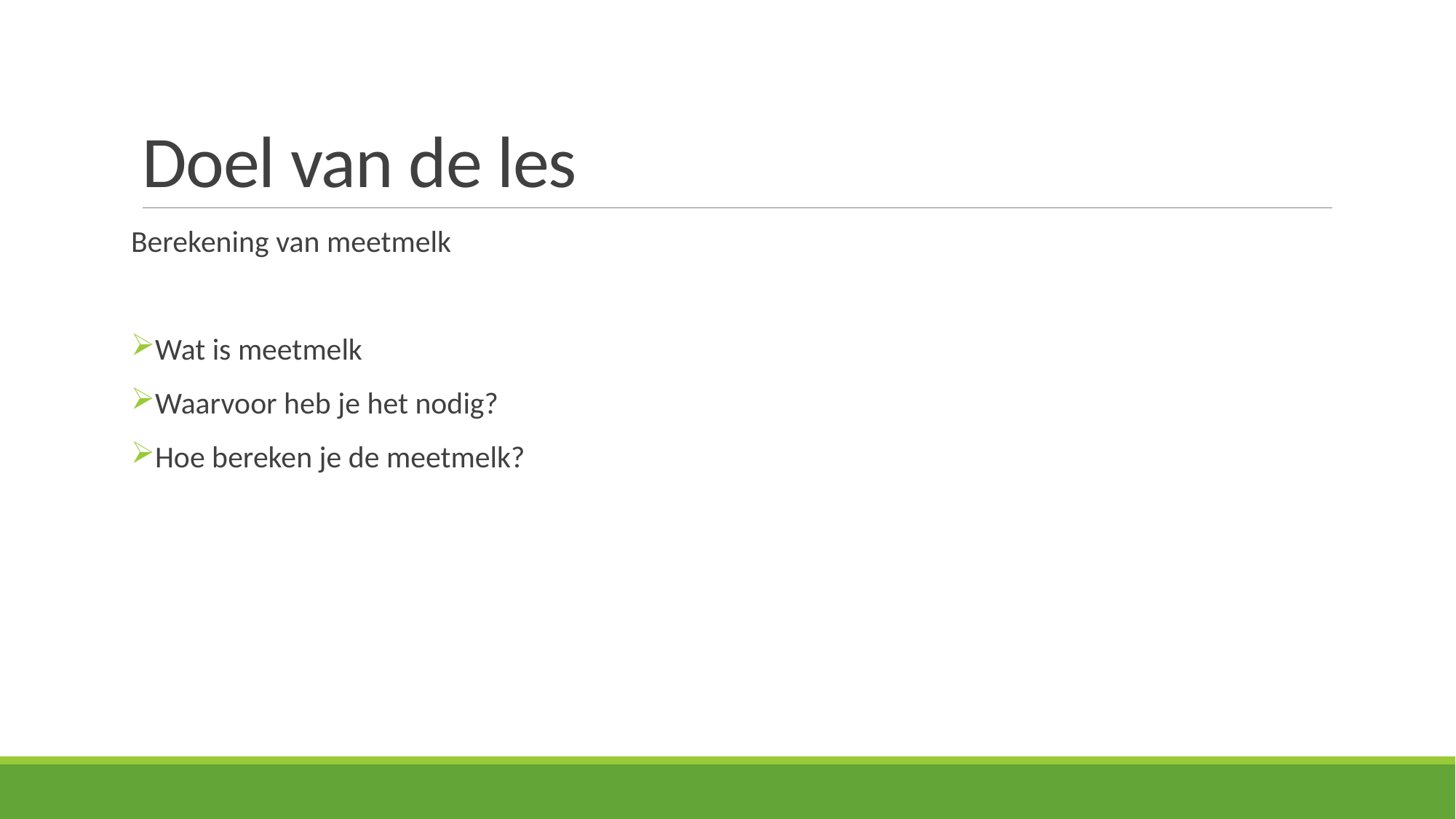

# Doel van de les
Berekening van meetmelk

Wat is meetmelk
Waarvoor heb je het nodig?
Hoe bereken je de meetmelk?